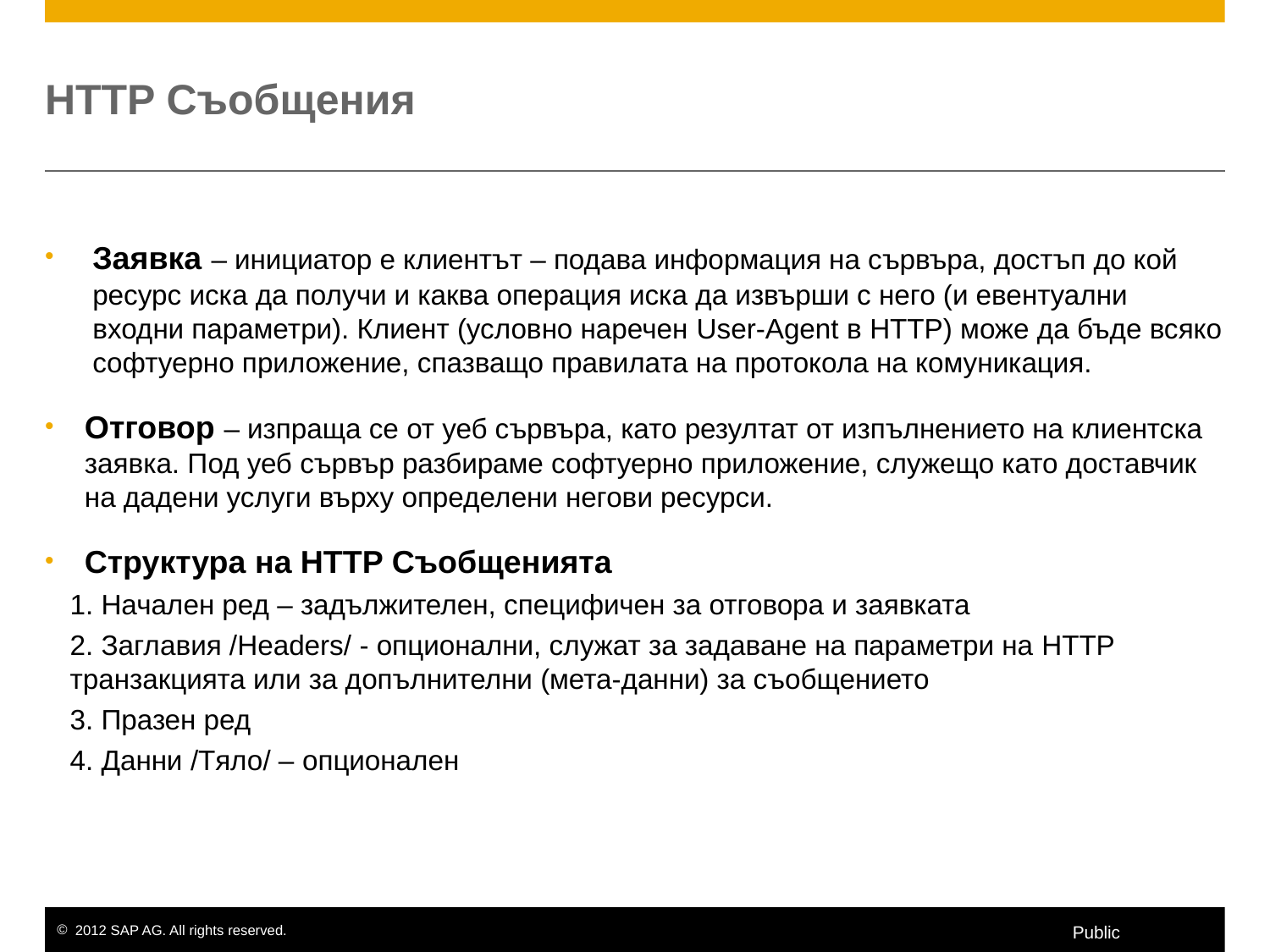

# HTTP Съобщения
Заявка – инициатор е клиентът – подава информация на сървъра, достъп до кой ресурс иска да получи и каква операция иска да извърши с него (и евентуални входни параметри). Клиент (условно наречен User-Agent в HTTP) може да бъде всяко софтуерно приложение, спазващо правилата на протокола на комуникация.
Отговор – изпраща се от уеб сървъра, като резултат от изпълнението на клиентска заявка. Под уеб сървър разбираме софтуерно приложение, служещо като доставчик на дадени услуги върху определени негови ресурси.
Структура на HTTP Съобщенията
1. Начален ред – задължителен, специфичен за отговора и заявката
2. Заглавия /Headers/ - опционални, служат за задаване на параметри на HTTP транзакцията или за допълнителни (мета-данни) за съобщението
3. Празен ред
4. Данни /Tяло/ – опционален